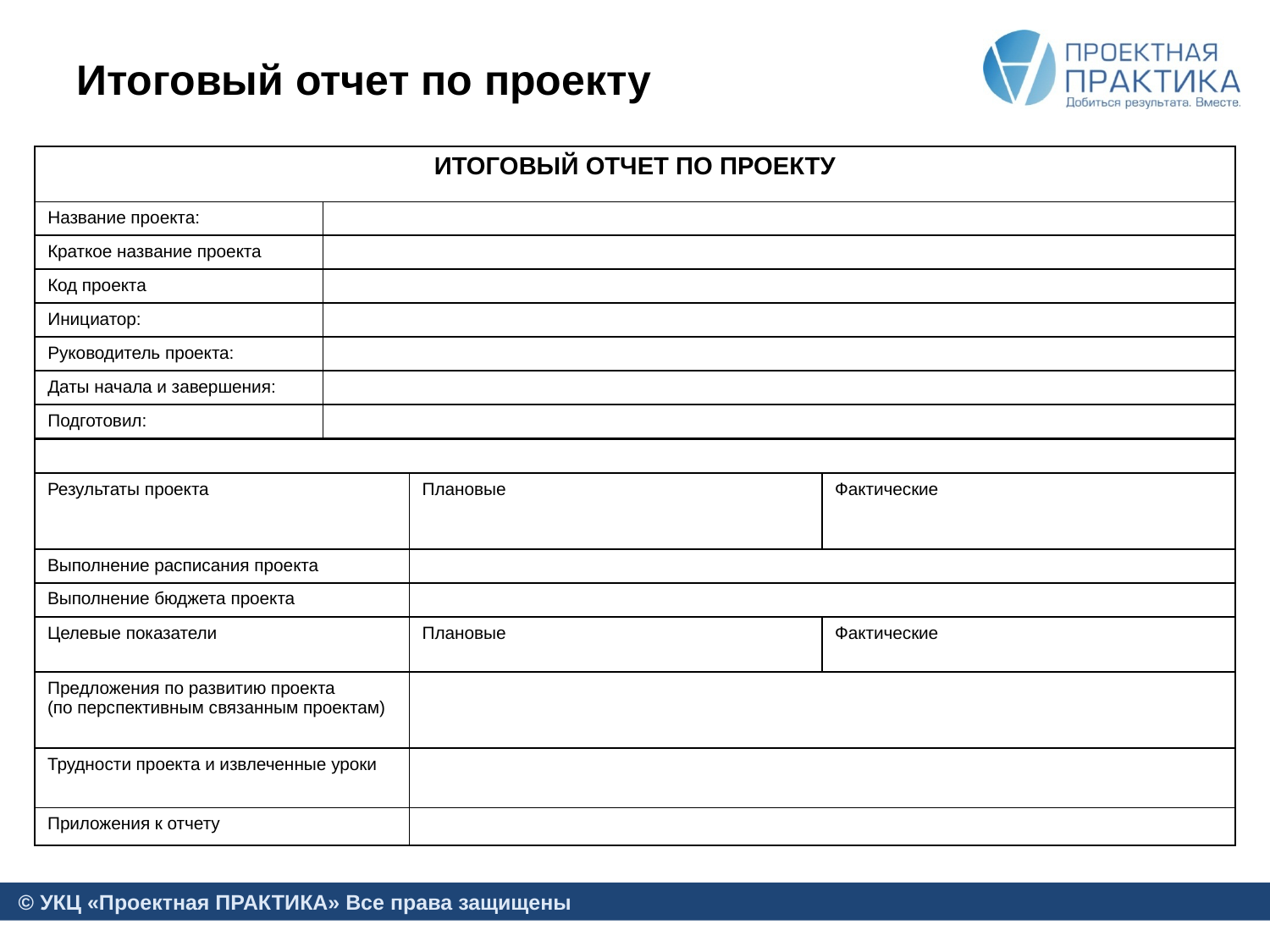

# Итоговый отчет по проекту
| ИТОГОВЫЙ ОТЧЕТ ПО ПРОЕКТУ |  |
| --- | --- |
| Название проекта: |  |
| Краткое название проекта |  |
| Код проекта |  |
| Инициатор: |  |
| Руководитель проекта: |  |
| Даты начала и завершения: |  |
| Подготовил: |  |
|  |  |  |
| --- | --- | --- |
| Результаты проекта | Плановые | Фактические |
| Выполнение расписания проекта |  |  |
| Выполнение бюджета проекта |  |  |
| Целевые показатели | Плановые | Фактические |
| Предложения по развитию проекта (по перспективным связанным проектам) |  |  |
| Трудности проекта и извлеченные уроки |  |  |
| Приложения к отчету |  |  |